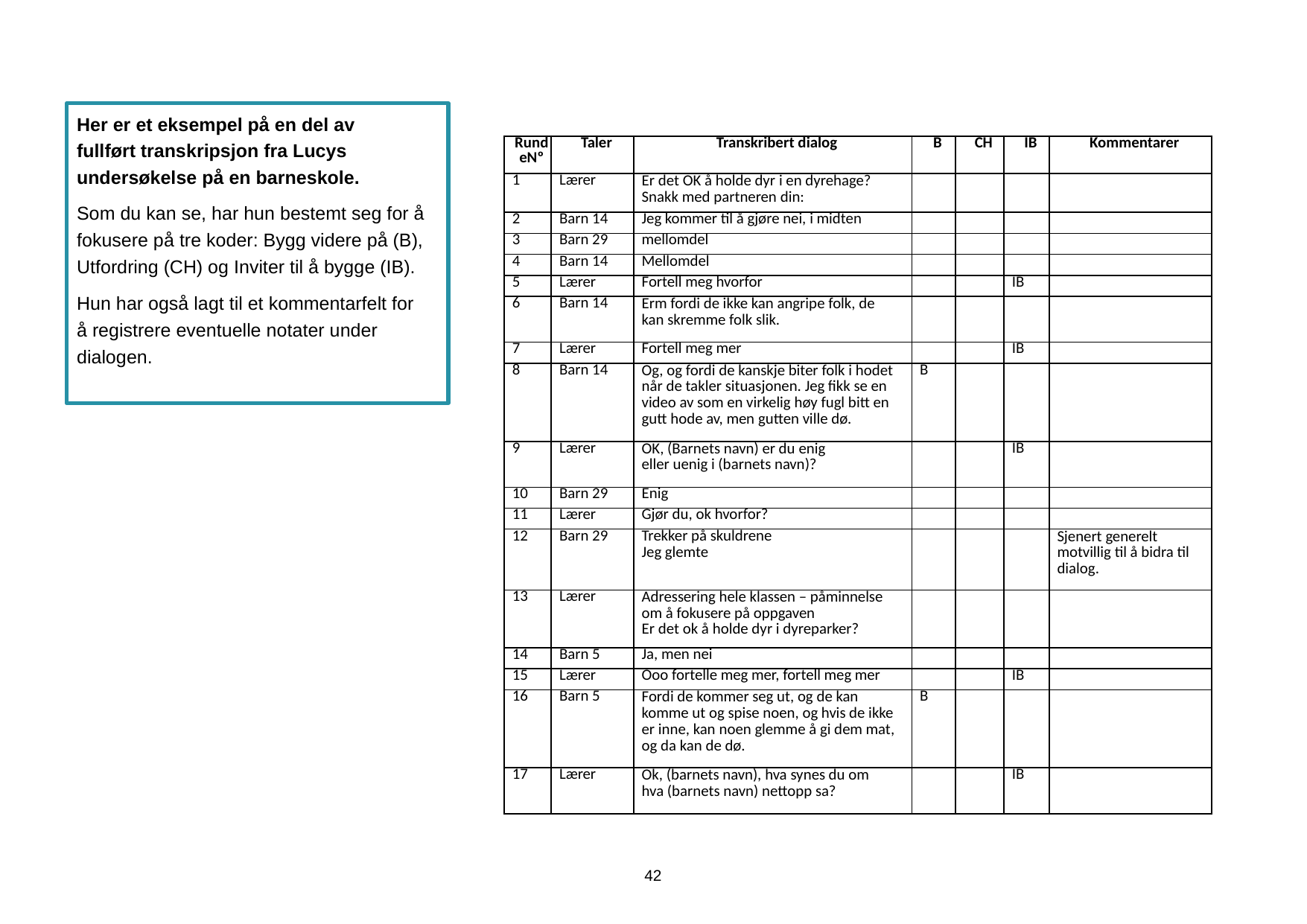

Her er et eksempel på en del av fullført transkripsjon fra Lucys undersøkelse på en barneskole.
Som du kan se, har hun bestemt seg for å fokusere på tre koder: Bygg videre på (B), Utfordring (CH) og Inviter til å bygge (IB).
Hun har også lagt til et kommentarfelt for å registrere eventuelle notater under dialogen.

| RundeNº | Taler | Transkribert dialog | B | CH | IB | Kommentarer |
| --- | --- | --- | --- | --- | --- | --- |
| 1 | Lærer | Er det OK å holde dyr i en dyrehage? Snakk med partneren din: |  |  |  |  |
| 2 | Barn 14 | Jeg kommer til å gjøre nei, i midten |  |  |  |  |
| 3 | Barn 29 | mellomdel |  |  |  |  |
| 4 | Barn 14 | Mellomdel |  |  |  |  |
| 5 | Lærer | Fortell meg hvorfor |  |  | IB |  |
| 6 | Barn 14 | Erm fordi de ikke kan angripe folk, de kan skremme folk slik. |  |  |  |  |
| 7 | Lærer | Fortell meg mer |  |  | IB |  |
| 8 | Barn 14 | Og, og fordi de kanskje biter folk i hodet når de takler situasjonen. Jeg fikk se en video av som en virkelig høy fugl bitt en gutt hode av, men gutten ville dø. | B |  |  |  |
| 9 | Lærer | OK, (Barnets navn) er du enig eller uenig i (barnets navn)? |  |  | IB |  |
| 10 | Barn 29 | Enig |  |  |  |  |
| 11 | Lærer | Gjør du, ok hvorfor? |  |  |  |  |
| 12 | Barn 29 | Trekker på skuldrene Jeg glemte |  |  |  | Sjenert generelt motvillig til å bidra til dialog. |
| 13 | Lærer | Adressering hele klassen – påminnelse om å fokusere på oppgaven Er det ok å holde dyr i dyreparker? |  |  |  |  |
| 14 | Barn 5 | Ja, men nei |  |  |  |  |
| 15 | Lærer | Ooo fortelle meg mer, fortell meg mer |  |  | IB |  |
| 16 | Barn 5 | Fordi de kommer seg ut, og de kan komme ut og spise noen, og hvis de ikke er inne, kan noen glemme å gi dem mat, og da kan de dø. | B |  |  |  |
| 17 | Lærer | Ok, (barnets navn), hva synes du om hva (barnets navn) nettopp sa? |  |  | IB |  |
42